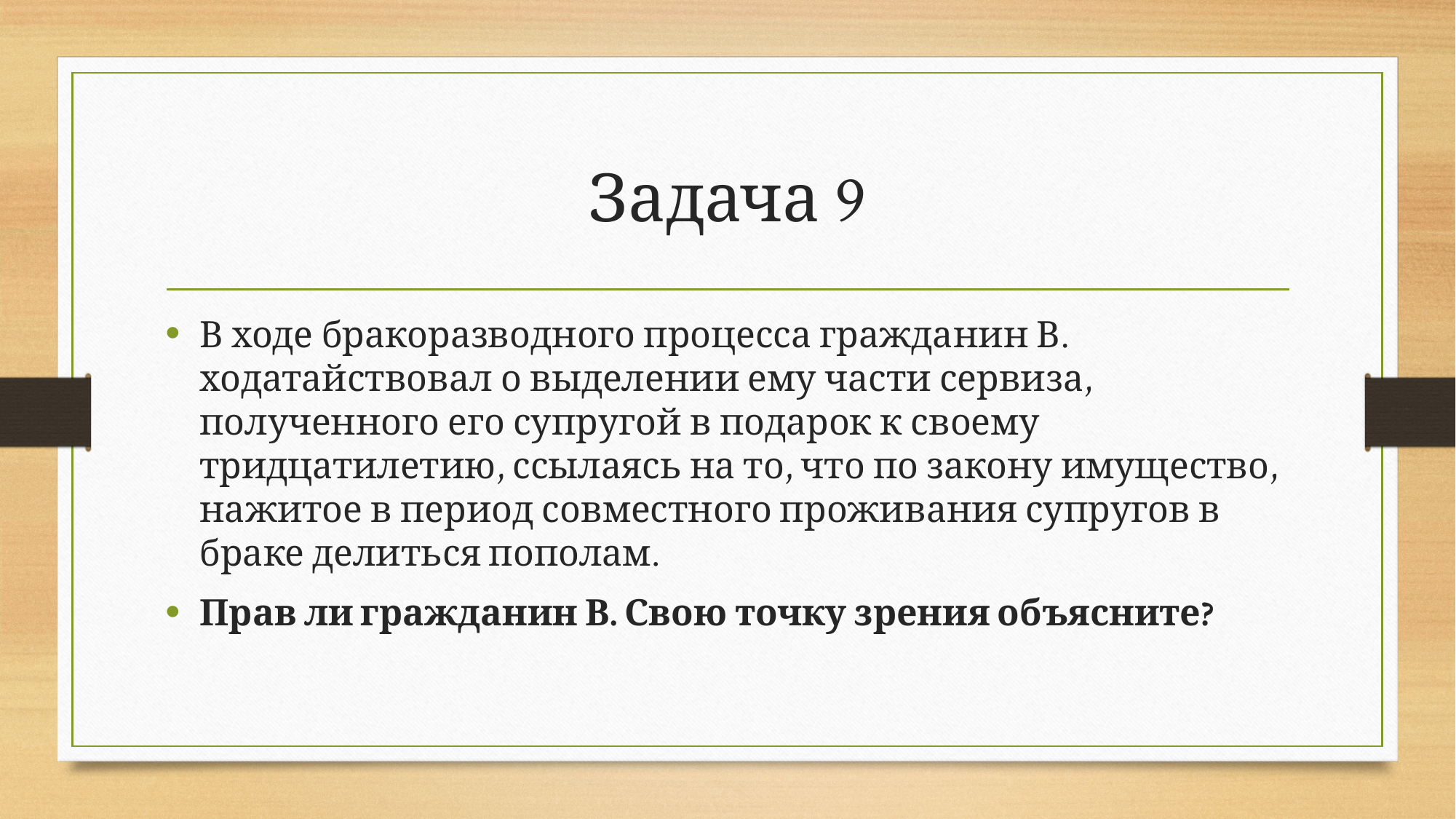

# Задача 9
В ходе бракоразводного процесса гражданин В. ходатайствовал о выделении ему части сервиза, полученного его супругой в подарок к своему тридцатилетию, ссылаясь на то, что по закону имущество, нажитое в период совместного проживания супругов в браке делиться пополам.
Прав ли гражданин В. Свою точку зрения объясните?